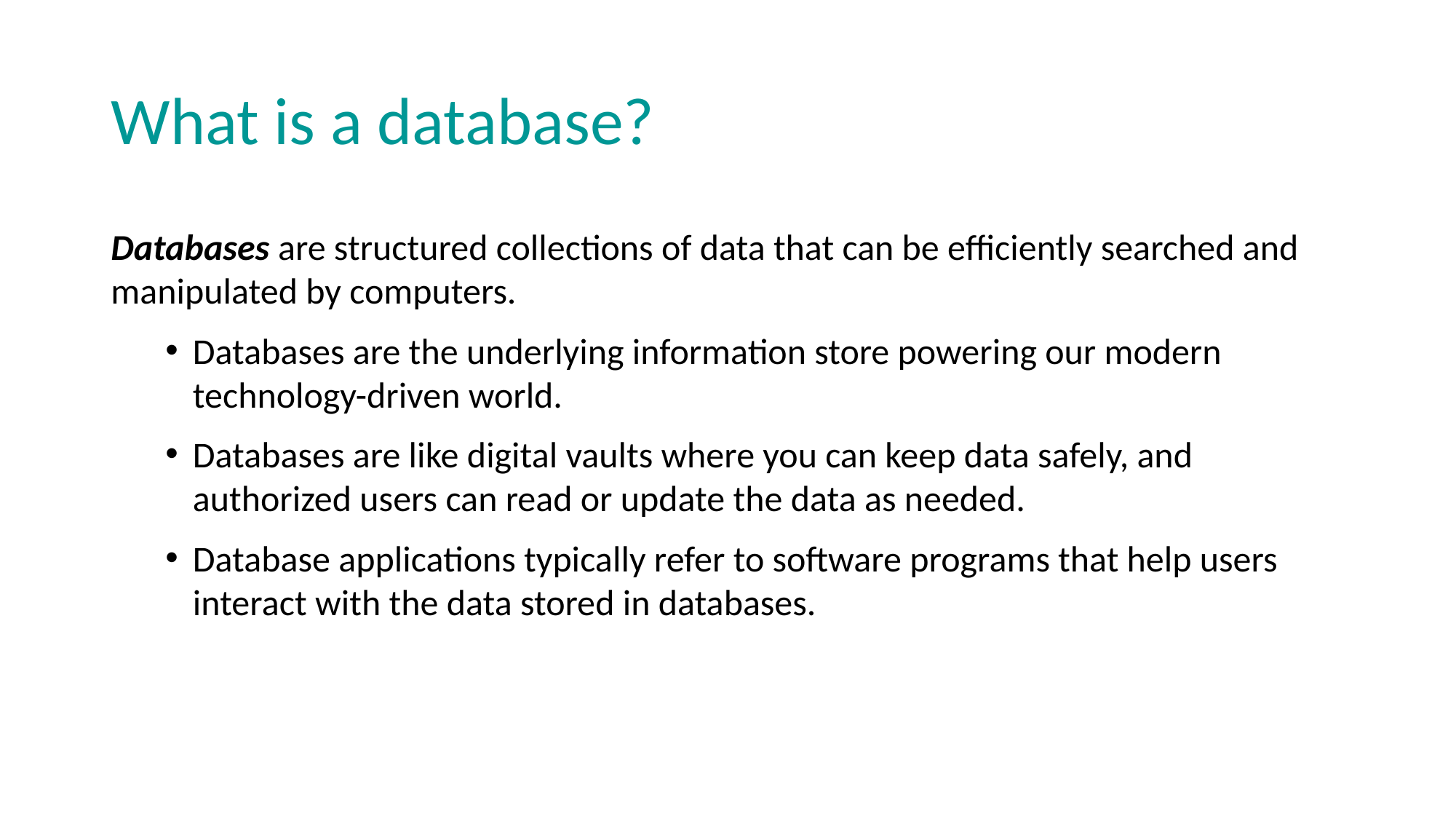

# What is a database?
Databases are structured collections of data that can be efficiently searched and manipulated by computers.
Databases are the underlying information store powering our modern technology-driven world.
Databases are like digital vaults where you can keep data safely, and authorized users can read or update the data as needed.
Database applications typically refer to software programs that help users interact with the data stored in databases.